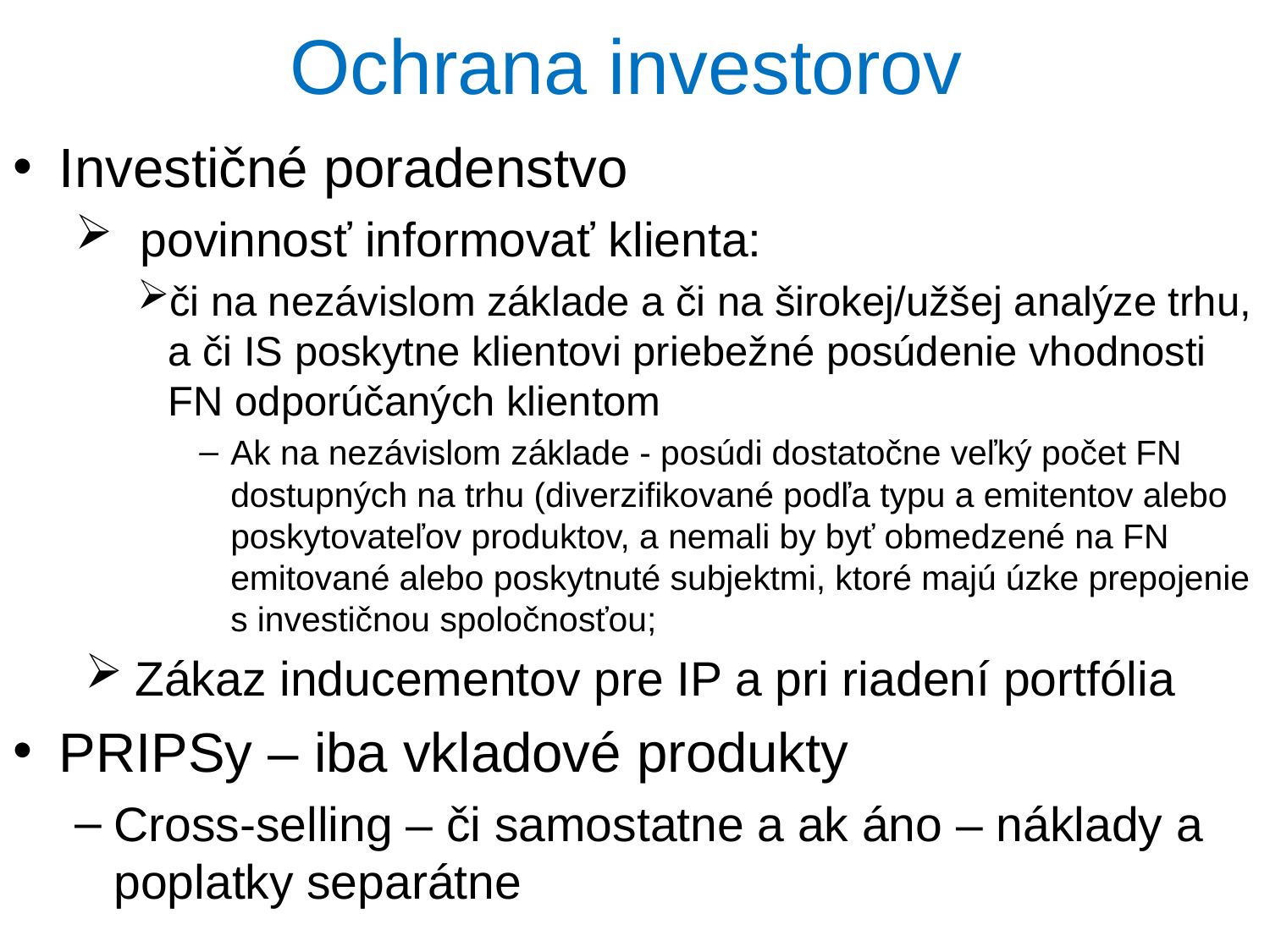

# Ochrana investorov
Investičné poradenstvo
  povinnosť informovať klienta:
či na nezávislom základe a či na širokej/užšej analýze trhu, a či IS poskytne klientovi priebežné posúdenie vhodnosti FN odporúčaných klientom
Ak na nezávislom základe - posúdi dostatočne veľký počet FN dostupných na trhu (diverzifikované podľa typu a emitentov alebo poskytovateľov produktov, a nemali by byť obmedzené na FN emitované alebo poskytnuté subjektmi, ktoré majú úzke prepojenie s investičnou spoločnosťou;
Zákaz inducementov pre IP a pri riadení portfólia
PRIPSy – iba vkladové produkty
Cross-selling – či samostatne a ak áno – náklady a poplatky separátne